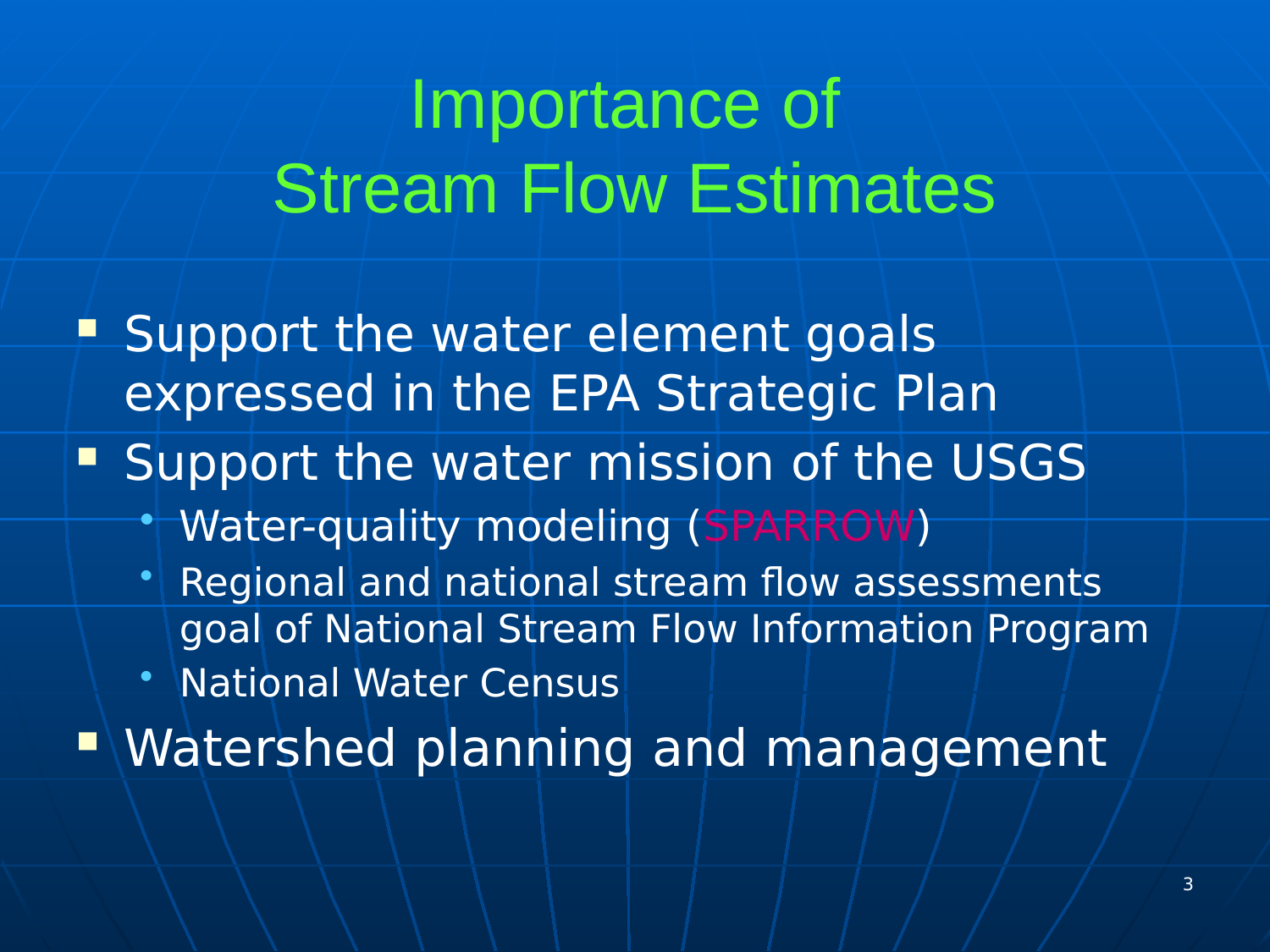

# Importance of Stream Flow Estimates
Support the water element goals expressed in the EPA Strategic Plan
Support the water mission of the USGS
Water-quality modeling (SPARROW)
Regional and national stream flow assessments goal of National Stream Flow Information Program
National Water Census
Watershed planning and management
3